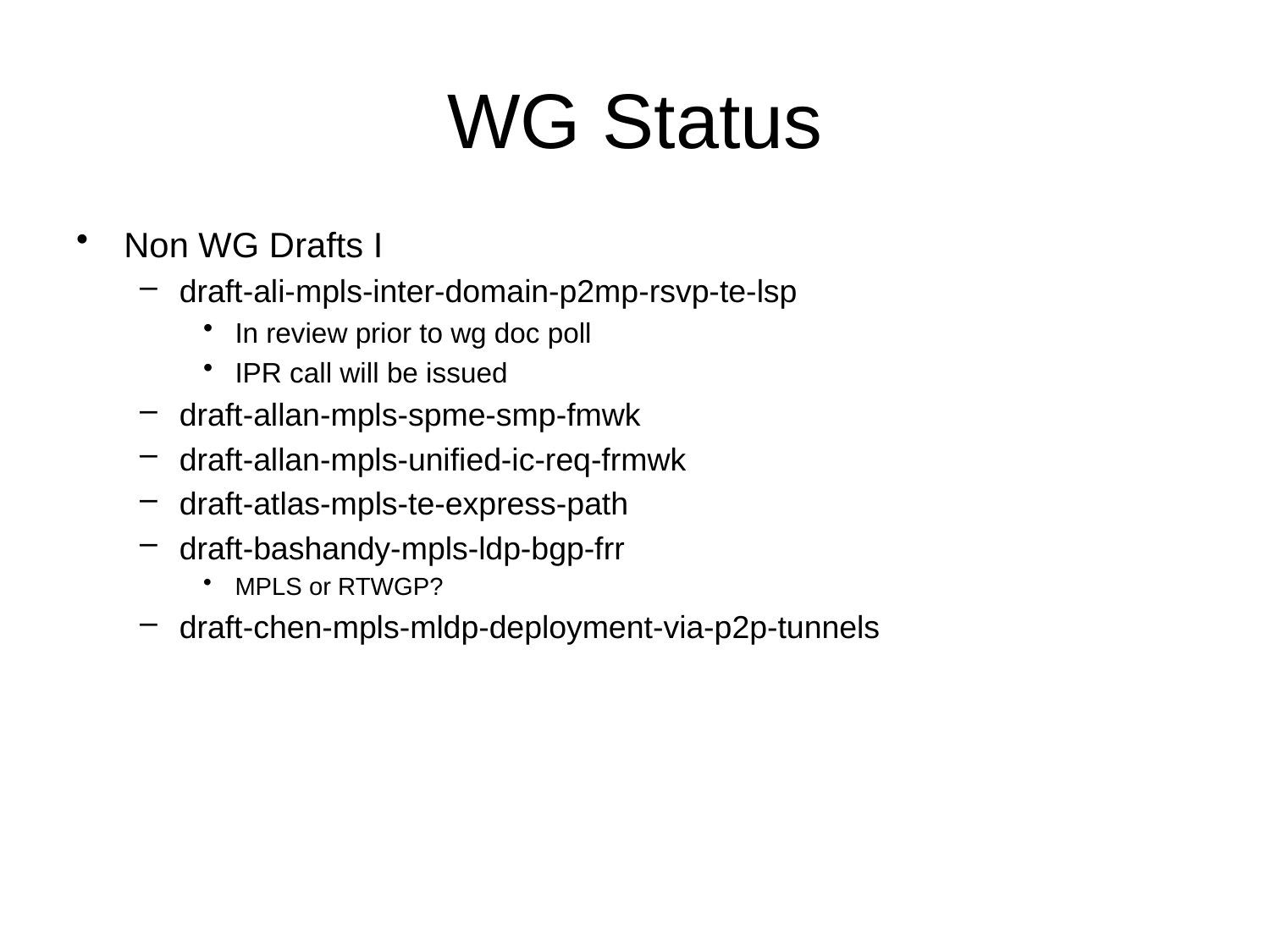

WG Status
Non WG Drafts I
draft-ali-mpls-inter-domain-p2mp-rsvp-te-lsp
In review prior to wg doc poll
IPR call will be issued
draft-allan-mpls-spme-smp-fmwk
draft-allan-mpls-unified-ic-req-frmwk
draft-atlas-mpls-te-express-path
draft-bashandy-mpls-ldp-bgp-frr
MPLS or RTWGP?
draft-chen-mpls-mldp-deployment-via-p2p-tunnels